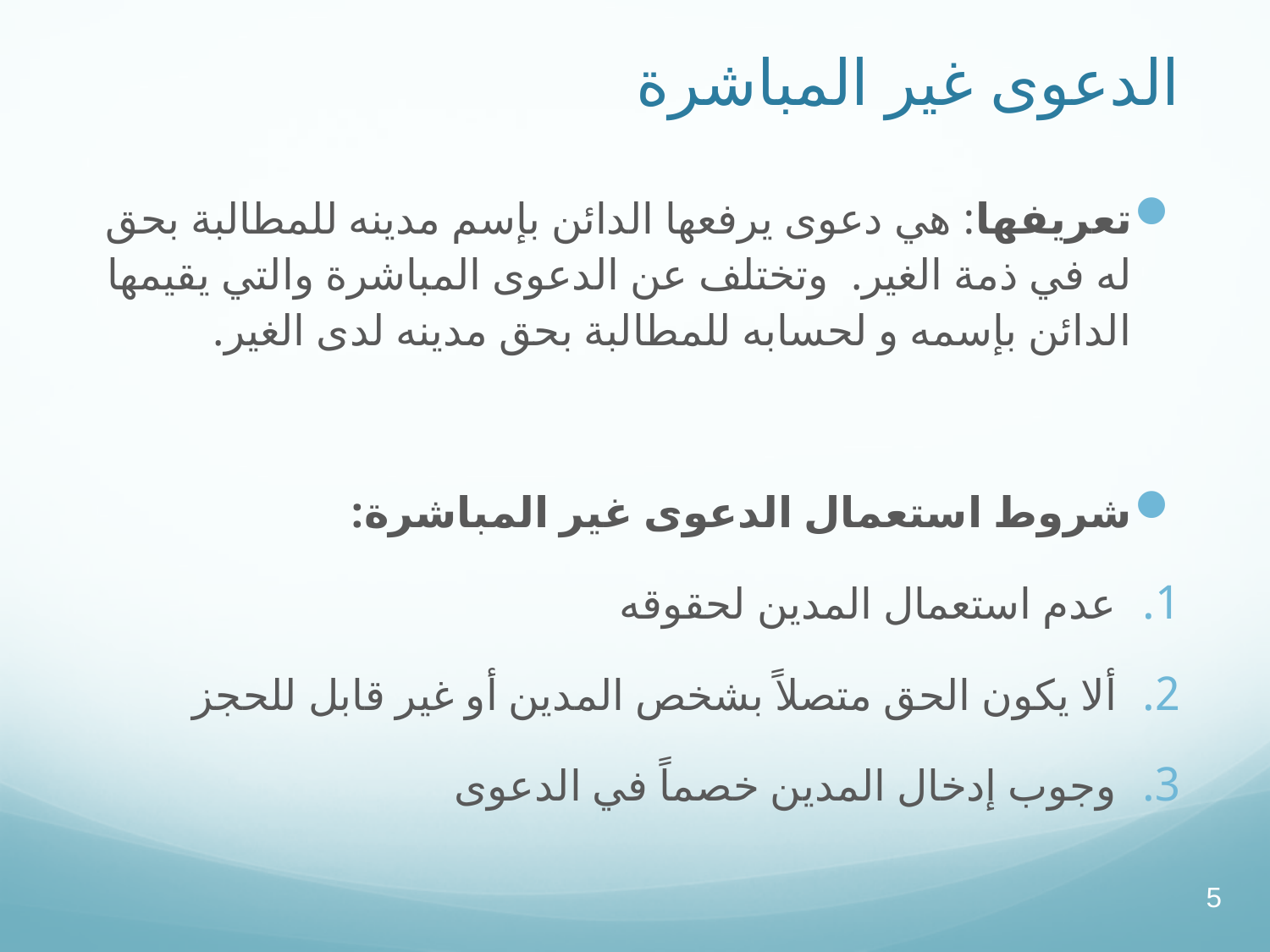

# الدعوى غير المباشرة
تعريفها: هي دعوى يرفعها الدائن بإسم مدينه للمطالبة بحق له في ذمة الغير.  وتختلف عن الدعوى المباشرة والتي يقيمها الدائن بإسمه و لحسابه للمطالبة بحق مدينه لدى الغير.

شروط استعمال الدعوى غير المباشرة:
عدم استعمال المدين لحقوقه
ألا يكون الحق متصلاً بشخص المدين أو غير قابل للحجز
وجوب إدخال المدين خصماً في الدعوى
5